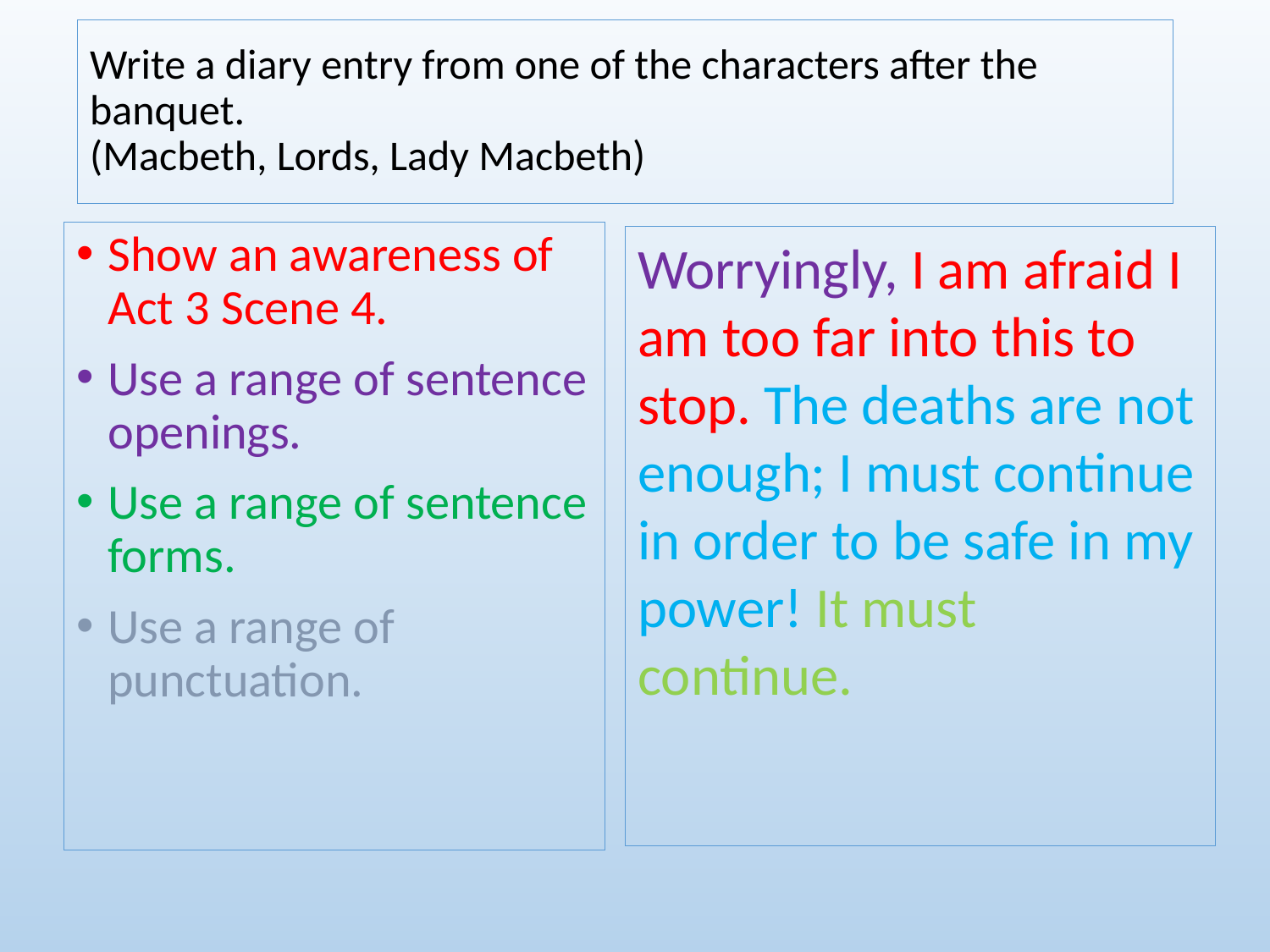

# Write a diary entry from one of the characters after the banquet. (Macbeth, Lords, Lady Macbeth)
Show an awareness of Act 3 Scene 4.
Use a range of sentence openings.
Use a range of sentence forms.
Use a range of punctuation.

Worryingly, I am afraid I am too far into this to stop. The deaths are not enough; I must continue in order to be safe in my power! It must continue.